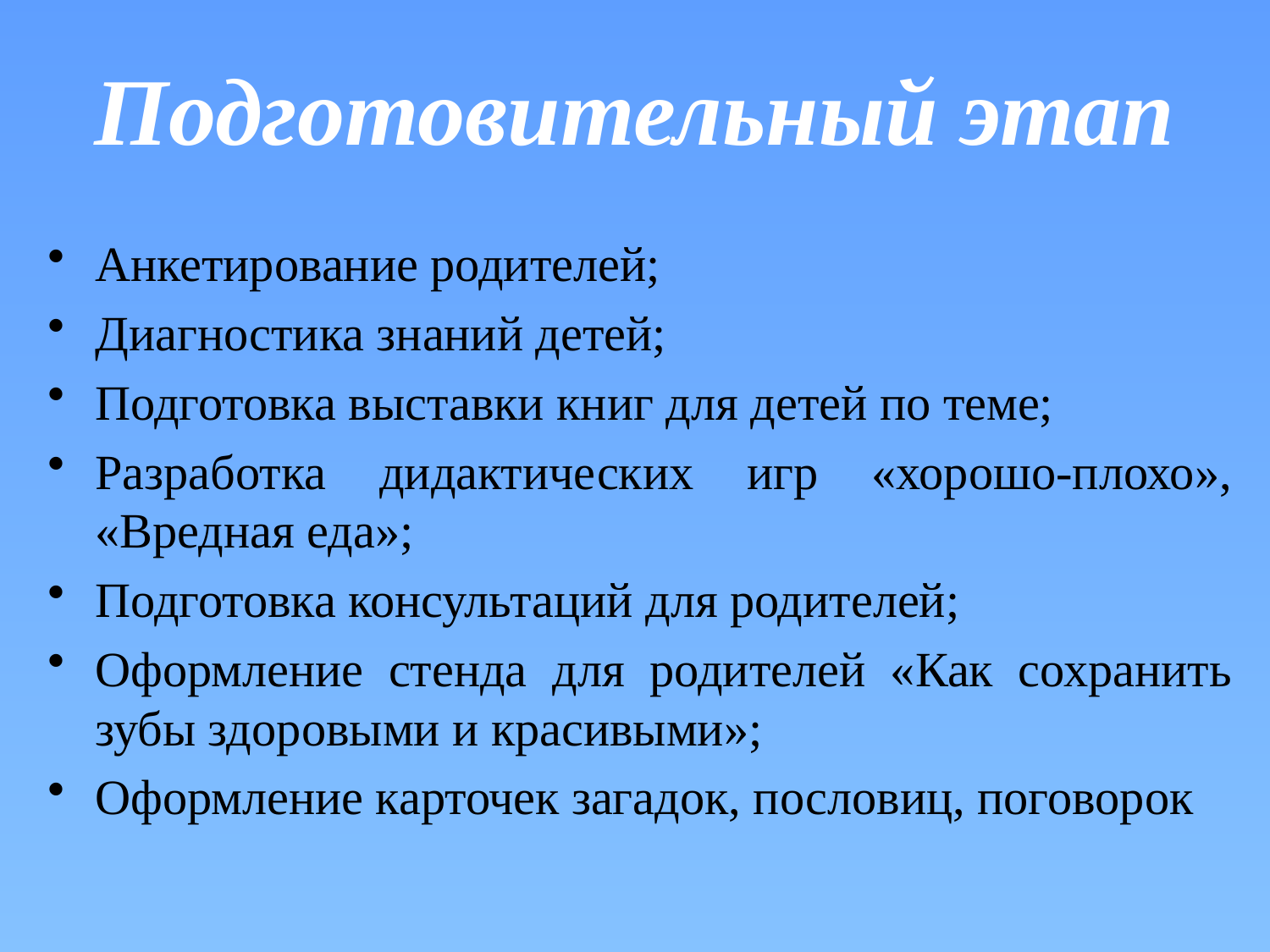

# Подготовительный этап
Анкетирование родителей;
Диагностика знаний детей;
Подготовка выставки книг для детей по теме;
Разработка дидактических игр «хорошо-плохо», «Вредная еда»;
Подготовка консультаций для родителей;
Оформление стенда для родителей «Как сохранить зубы здоровыми и красивыми»;
Оформление карточек загадок, пословиц, поговорок